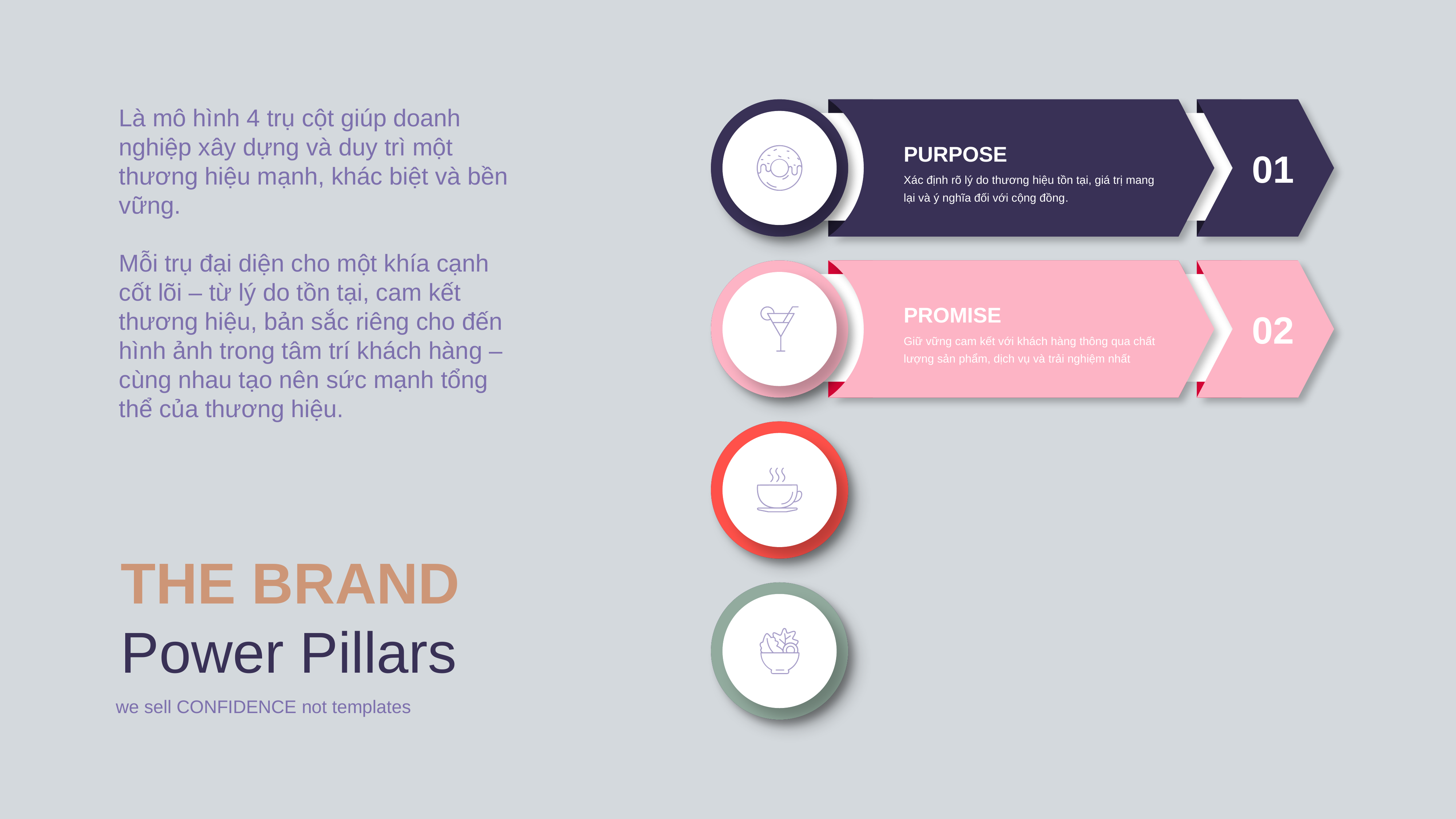

Là mô hình 4 trụ cột giúp doanh nghiệp xây dựng và duy trì một thương hiệu mạnh, khác biệt và bền vững.
Mỗi trụ đại diện cho một khía cạnh cốt lõi – từ lý do tồn tại, cam kết thương hiệu, bản sắc riêng cho đến hình ảnh trong tâm trí khách hàng – cùng nhau tạo nên sức mạnh tổng thể của thương hiệu.

PURPOSE
01

Xác định rõ lý do thương hiệu tồn tại, giá trị mang lại và ý nghĩa đối với cộng đồng.

PROMISE
02

Giữ vững cam kết với khách hàng thông qua chất lượng sản phẩm, dịch vụ và trải nghiệm nhất

PERSONALITY
03

Xây dựng phong cách, giọng nói và cảm xúc thương hiệu độc đáo, dễ nhận diện và gần gũi.
THE BRAND
Power Pillars

PERCEPTION
04

Duy trì hình ảnh tích cực bằng truyền thông hiệu quả, uy tín và niềm tin lâu dài trên thị trường.
we sell CONFIDENCE not templates